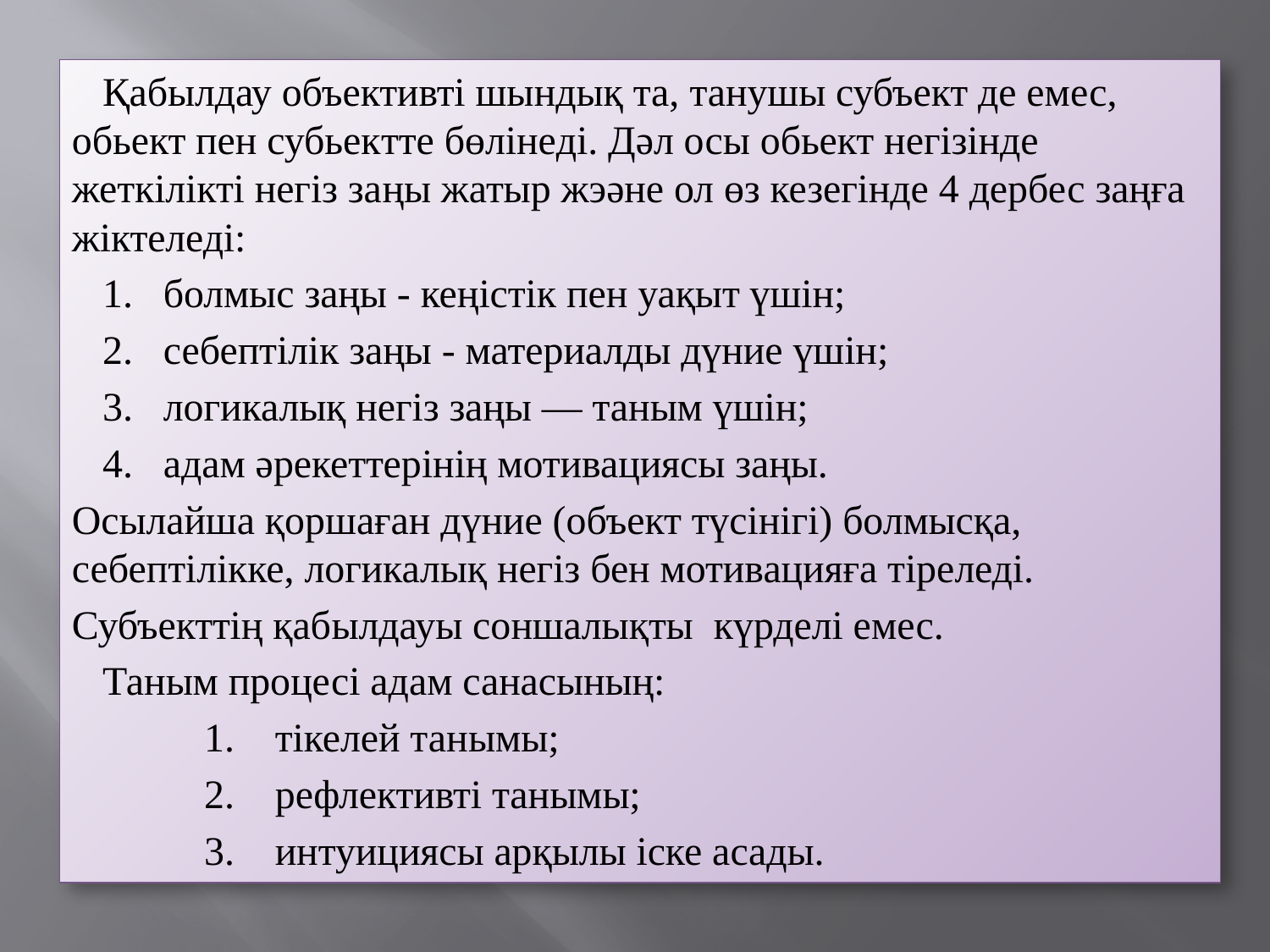

#
   Қабылдау объективті шындық та, танушы субъект де емес, обьект пен субьектте бөлінеді. Дәл осы обьект негізінде жеткілікті негіз заңы жатыр жэәне ол өз кезегінде 4 дербес заңға жіктеледі:
   1.   болмыс заңы - кеңістік пен уақыт үшін;
   2.   себептілік заңы - материалды дүние үшін;
   3.   логикалық негіз заңы — таным үшін;
   4.   адам әрекеттерінің мотивациясы заңы.
Осылайша қоршаған дүние (объект түсінігі) болмысқа, себептілікке, логикалық негіз бен мотивацияға тіреледі.
Субъекттің қабылдауы соншалықты  күрделі емес.
   Таным процесі адам санасының:
             1.    тікелей танымы;
             2.    рефлективті танымы;
             3.    интуициясы арқылы іске асады.